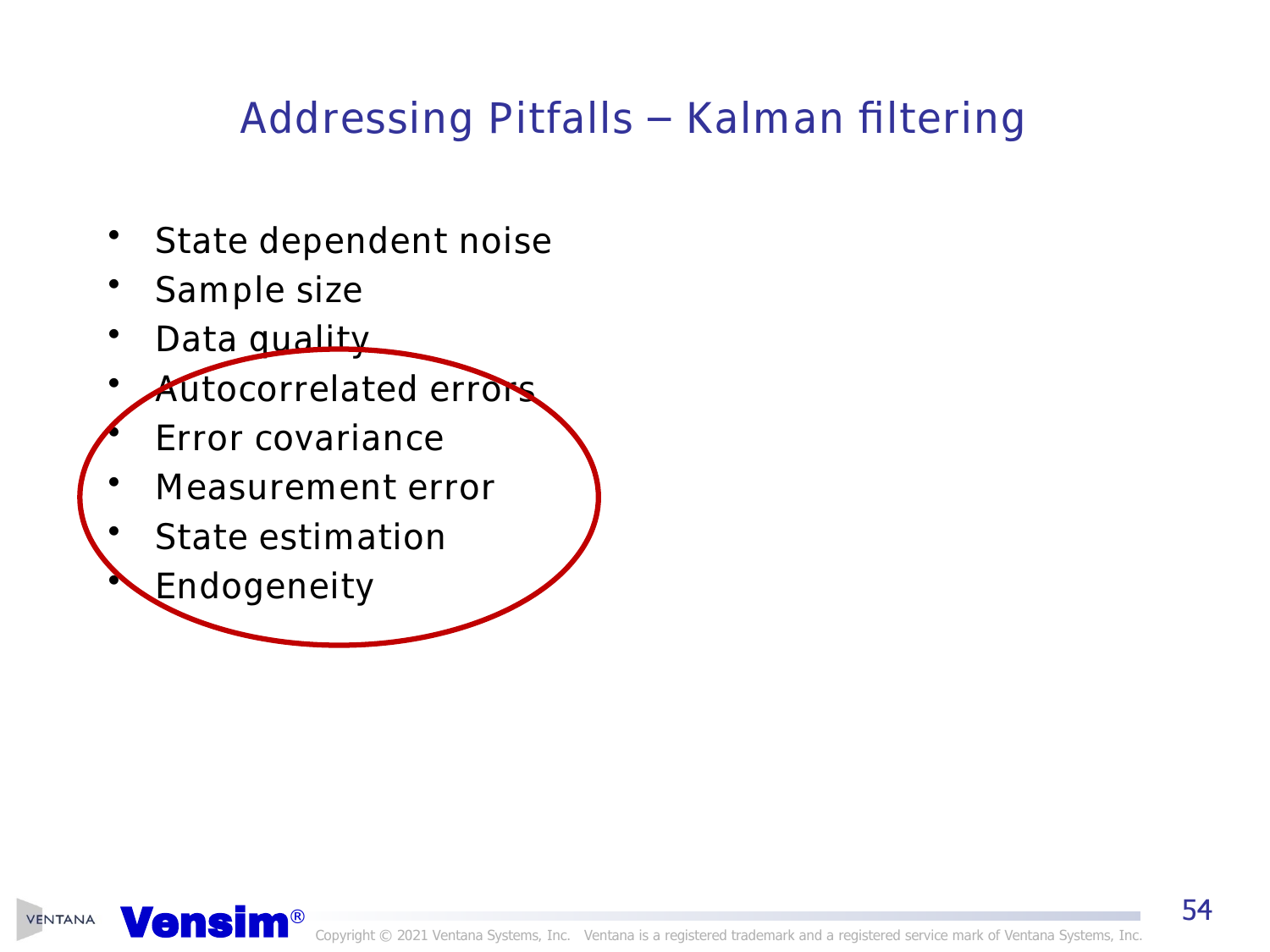

# Addressing Pitfalls – Kalman filtering
State dependent noise
Sample size
Data quality
Autocorrelated errors
Error covariance
Measurement error
State estimation
Endogeneity